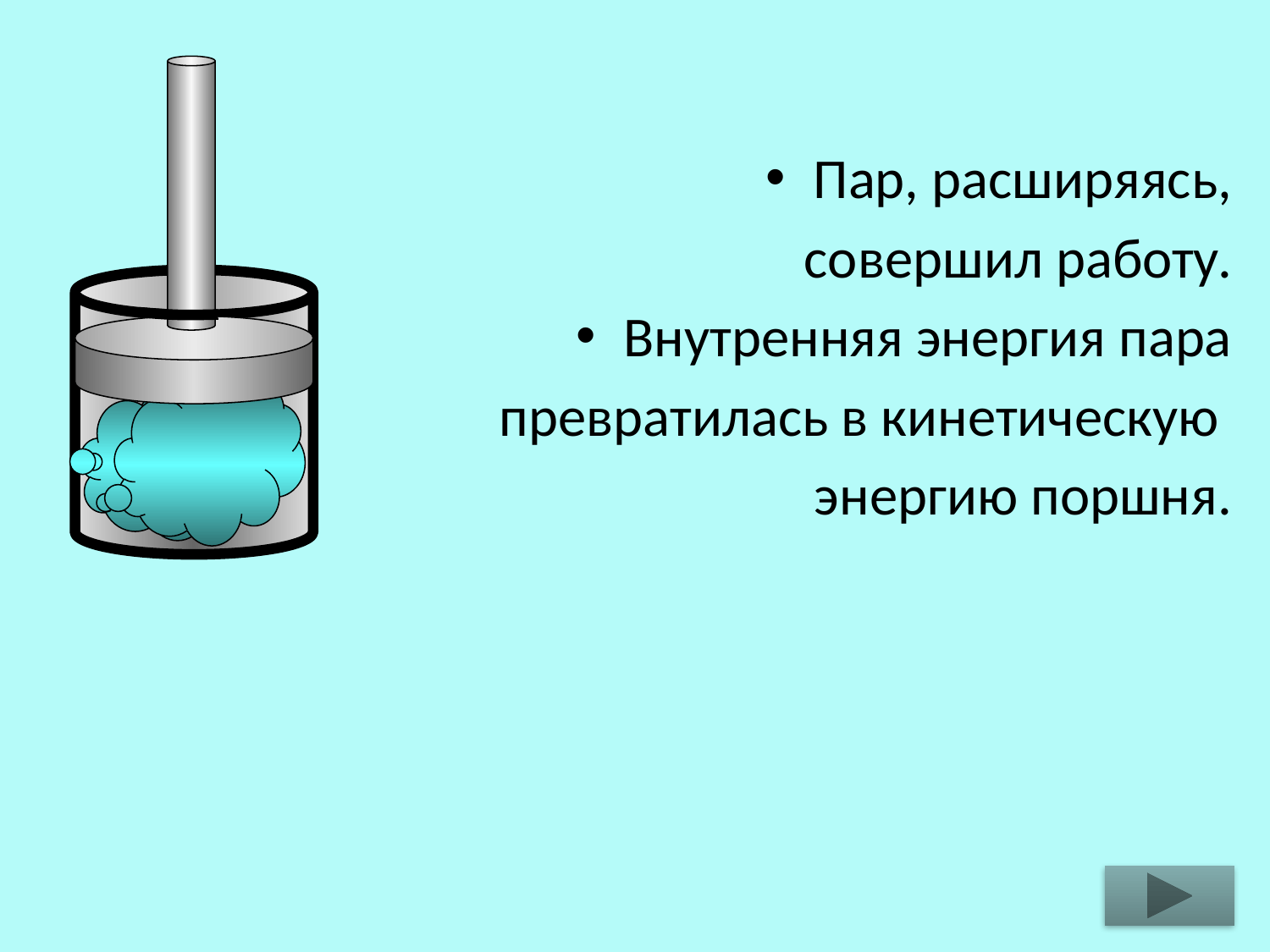

Пар, расширяясь,
совершил работу.
Внутренняя энергия пара
превратилась в кинетическую
энергию поршня.